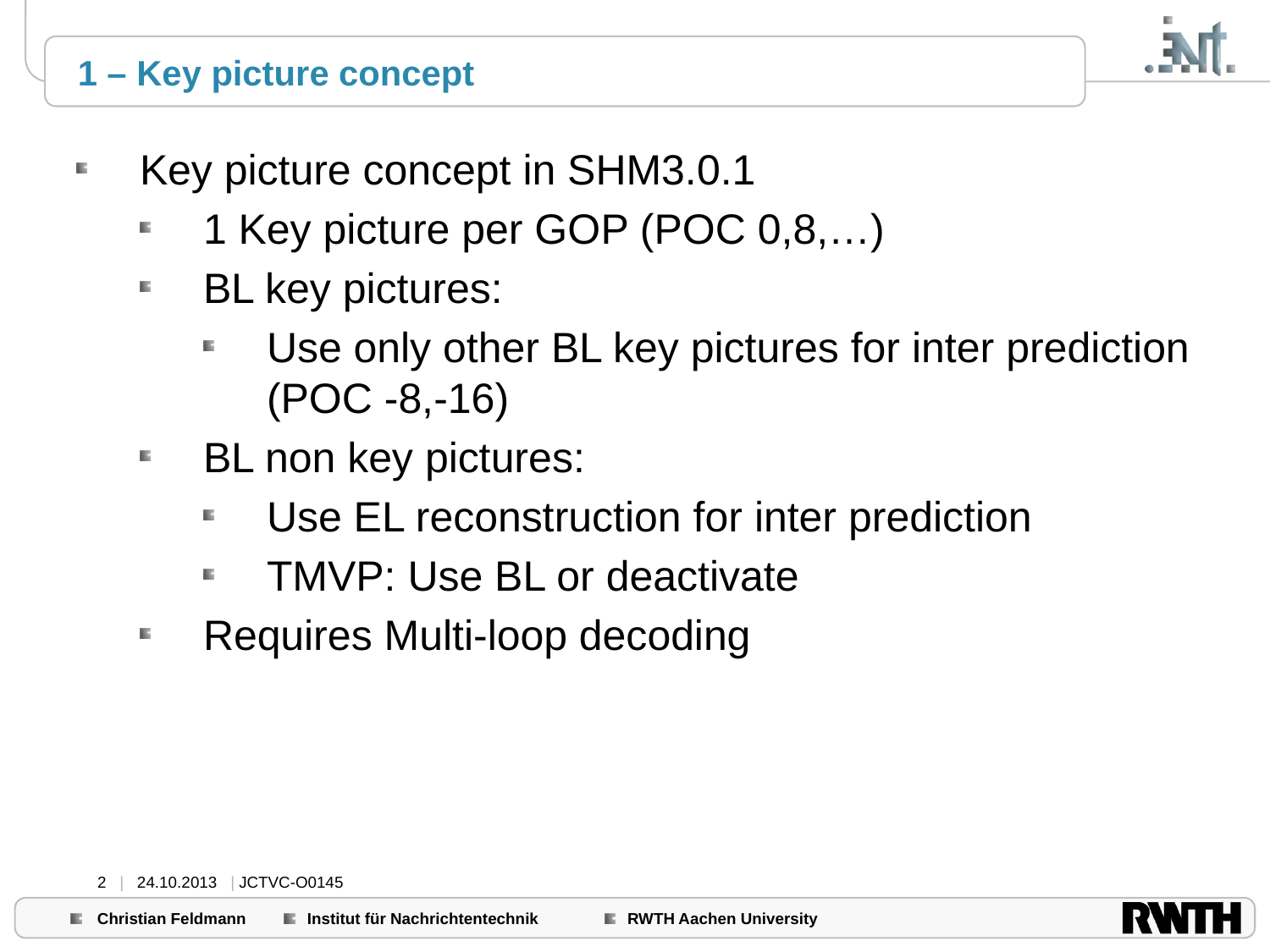

# 1 – Key picture concept
Key picture concept in SHM3.0.1
1 Key picture per GOP (POC 0,8,…)
BL key pictures:
Use only other BL key pictures for inter prediction (POC -8,-16)
BL non key pictures:
Use EL reconstruction for inter prediction
TMVP: Use BL or deactivate
Requires Multi-loop decoding

2   |   24.10.2013   | JCTVC-O0145